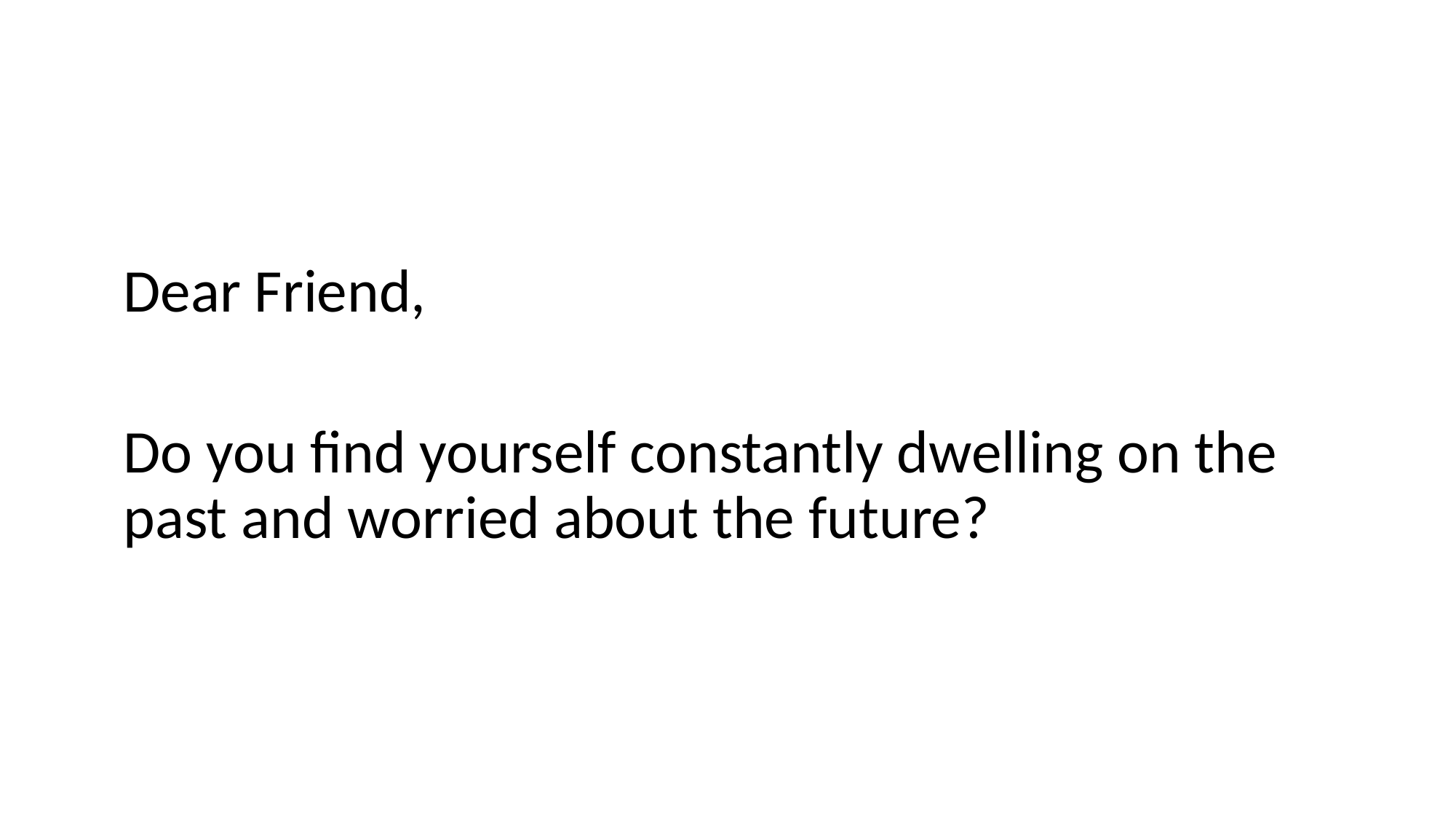

Dear Friend,

Do you find yourself constantly dwelling on the past and worried about the future?